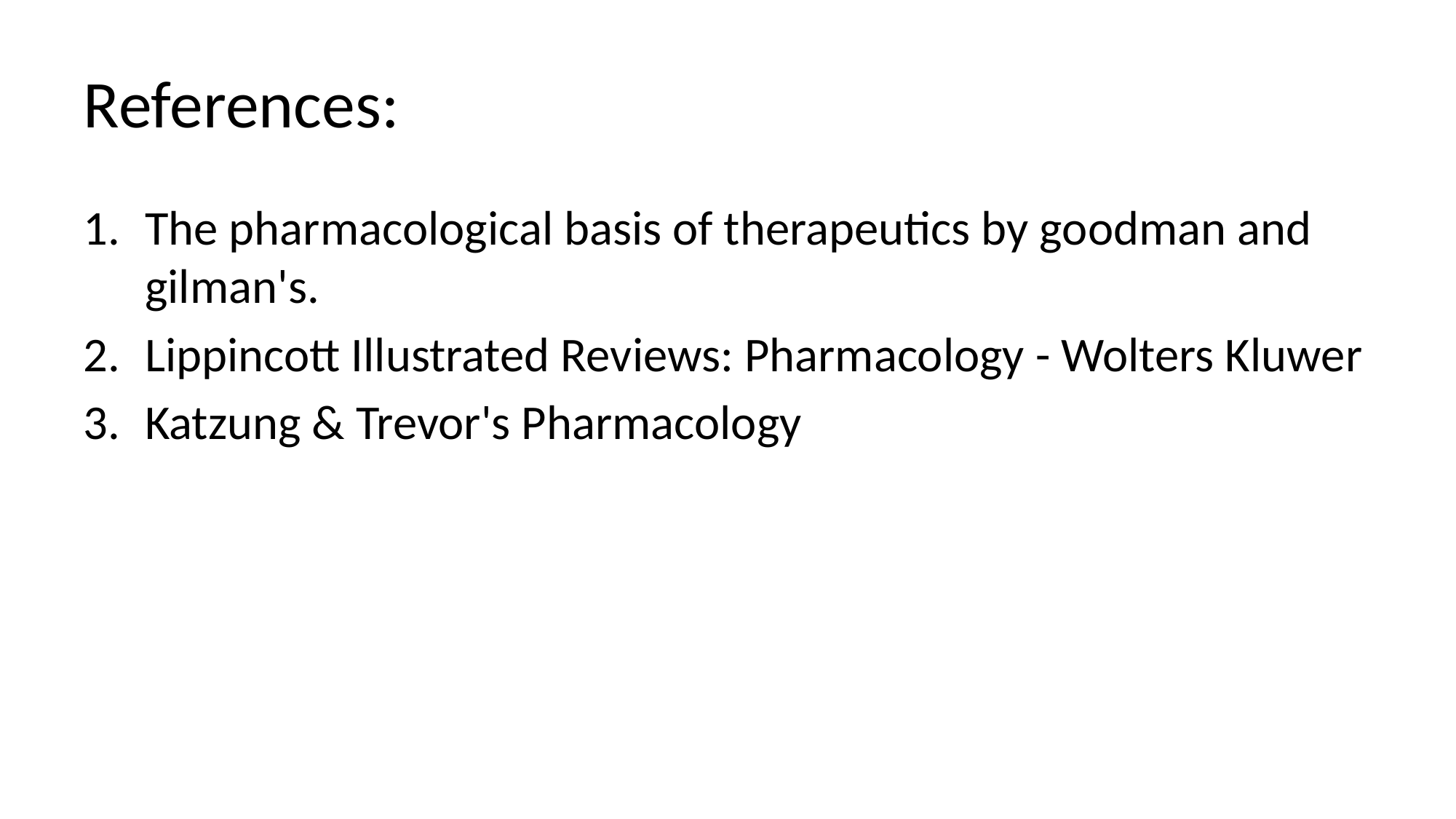

# References:
The pharmacological basis of therapeutics by goodman and gilman's.
Lippincott Illustrated Reviews: Pharmacology - Wolters Kluwer
Katzung & Trevor's Pharmacology